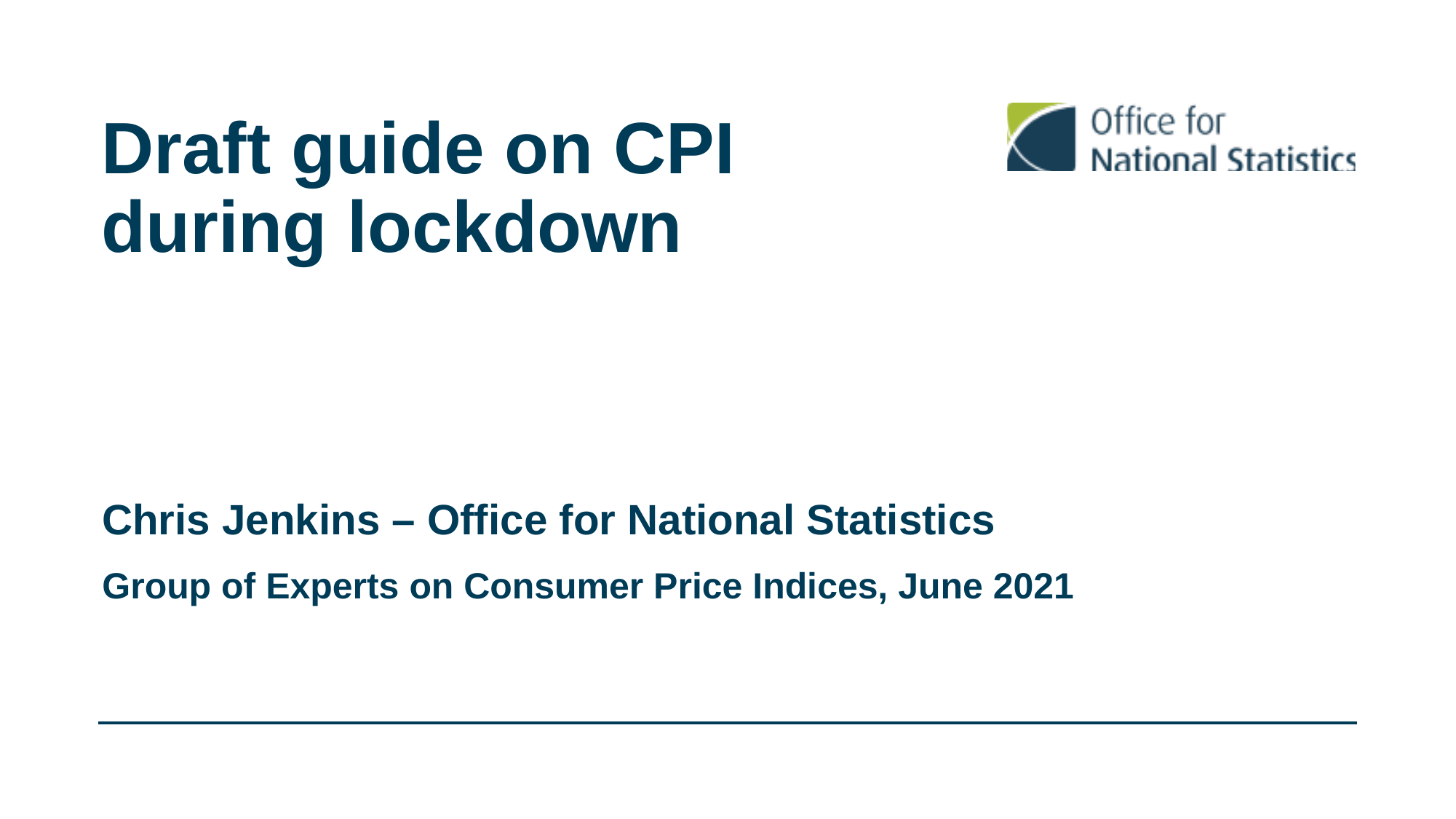

# Draft guide on CPI during lockdown
Chris Jenkins – Office for National Statistics
Group of Experts on Consumer Price Indices, June 2021